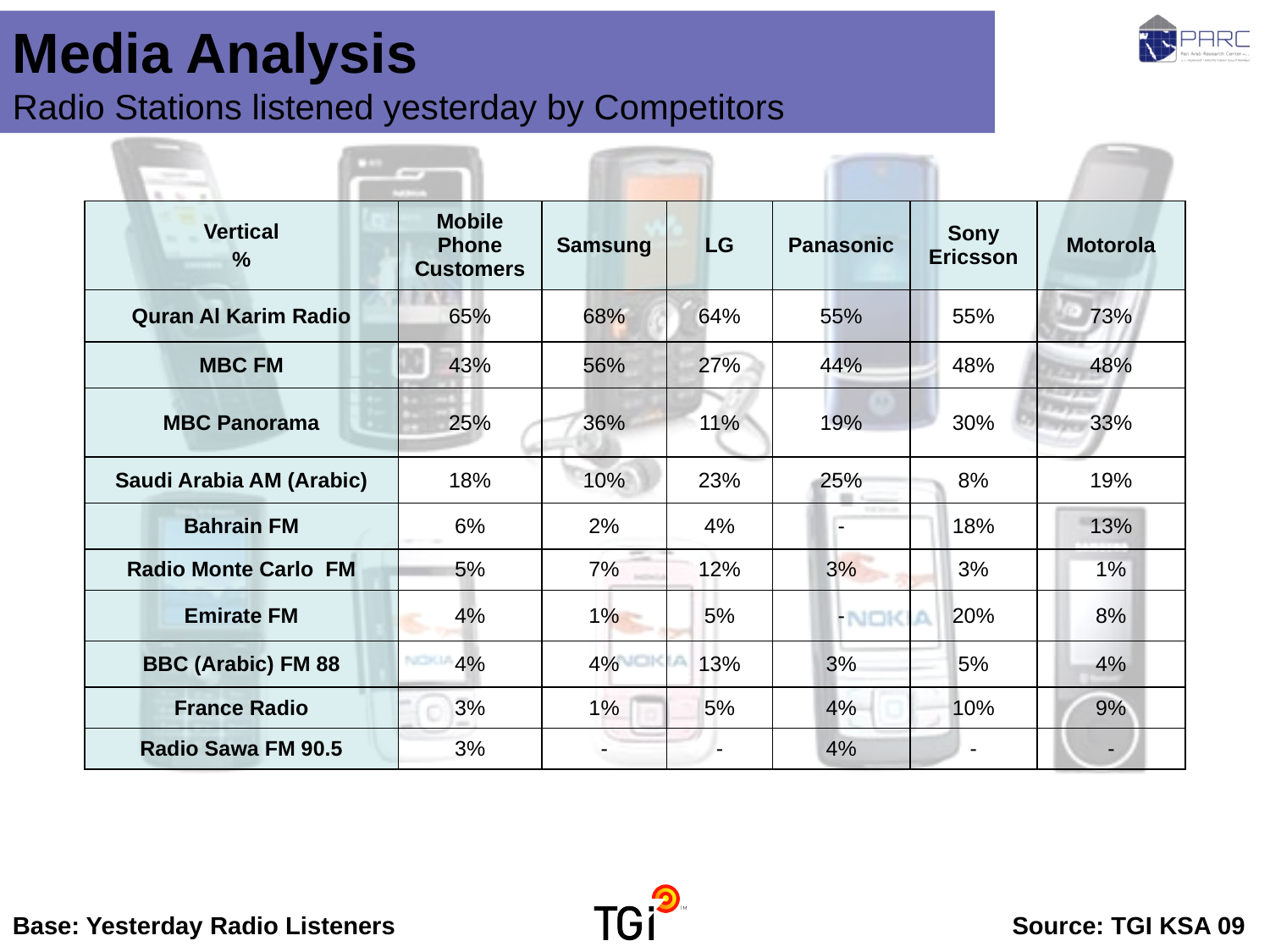

Media Analysis                                  Radio Stations listened yesterday by Competitors
| Vertical % | Mobile Phone Customers | Samsung | LG | Panasonic | Sony Ericsson | Motorola |
| --- | --- | --- | --- | --- | --- | --- |
| Quran Al Karim Radio | 65% | 68% | 64% | 55% | 55% | 73% |
| MBC FM | 43% | 56% | 27% | 44% | 48% | 48% |
| MBC Panorama | 25% | 36% | 11% | 19% | 30% | 33% |
| Saudi Arabia AM (Arabic) | 18% | 10% | 23% | 25% | 8% | 19% |
| Bahrain FM | 6% | 2% | 4% | - | 18% | 13% |
| Radio Monte Carlo FM | 5% | 7% | 12% | 3% | 3% | 1% |
| Emirate FM | 4% | 1% | 5% | - | 20% | 8% |
| BBC (Arabic) FM 88 | 4% | 4% | 13% | 3% | 5% | 4% |
| France Radio | 3% | 1% | 5% | 4% | 10% | 9% |
| Radio Sawa FM 90.5 | 3% | - | - | 4% | - | - |
Base: Yesterday Radio Listeners	Source: TGI KSA 09